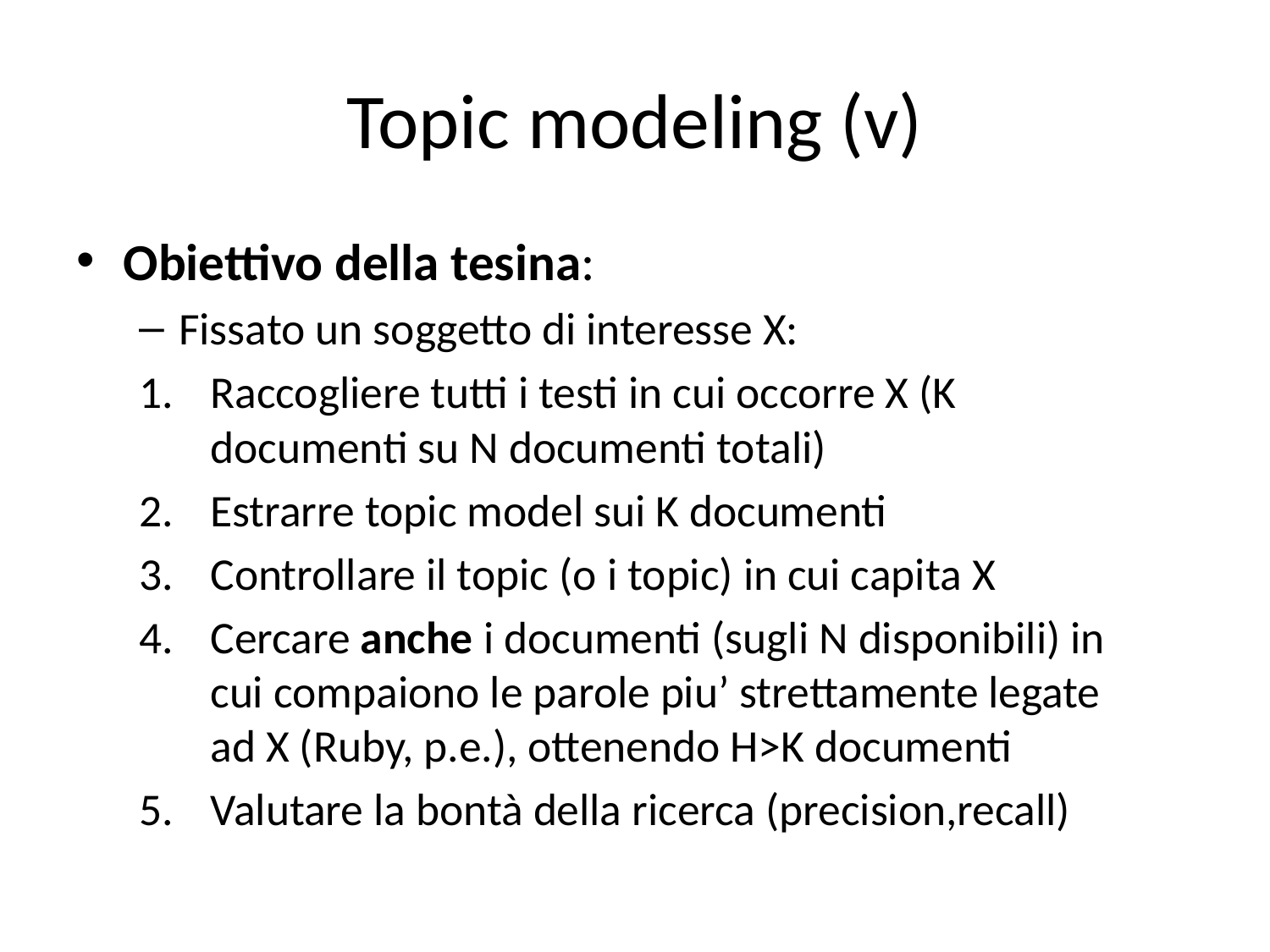

# Topic modeling (v)
Obiettivo della tesina:
Fissato un soggetto di interesse X:
Raccogliere tutti i testi in cui occorre X (K documenti su N documenti totali)
Estrarre topic model sui K documenti
Controllare il topic (o i topic) in cui capita X
Cercare anche i documenti (sugli N disponibili) in cui compaiono le parole piu’ strettamente legate ad X (Ruby, p.e.), ottenendo H>K documenti
Valutare la bontà della ricerca (precision,recall)